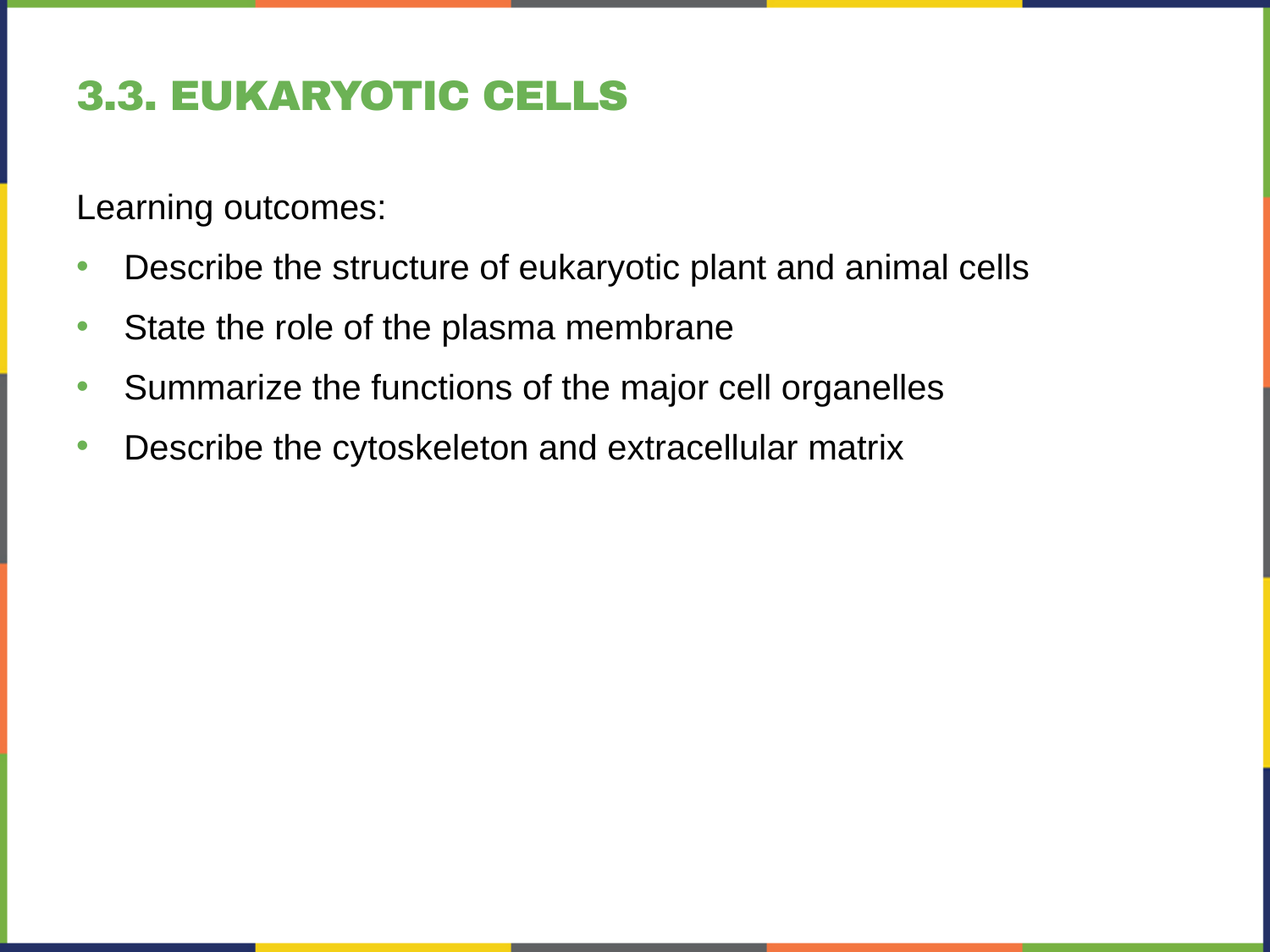

# 3.3. eukaryotic cells
Learning outcomes:
Describe the structure of eukaryotic plant and animal cells
State the role of the plasma membrane
Summarize the functions of the major cell organelles
Describe the cytoskeleton and extracellular matrix